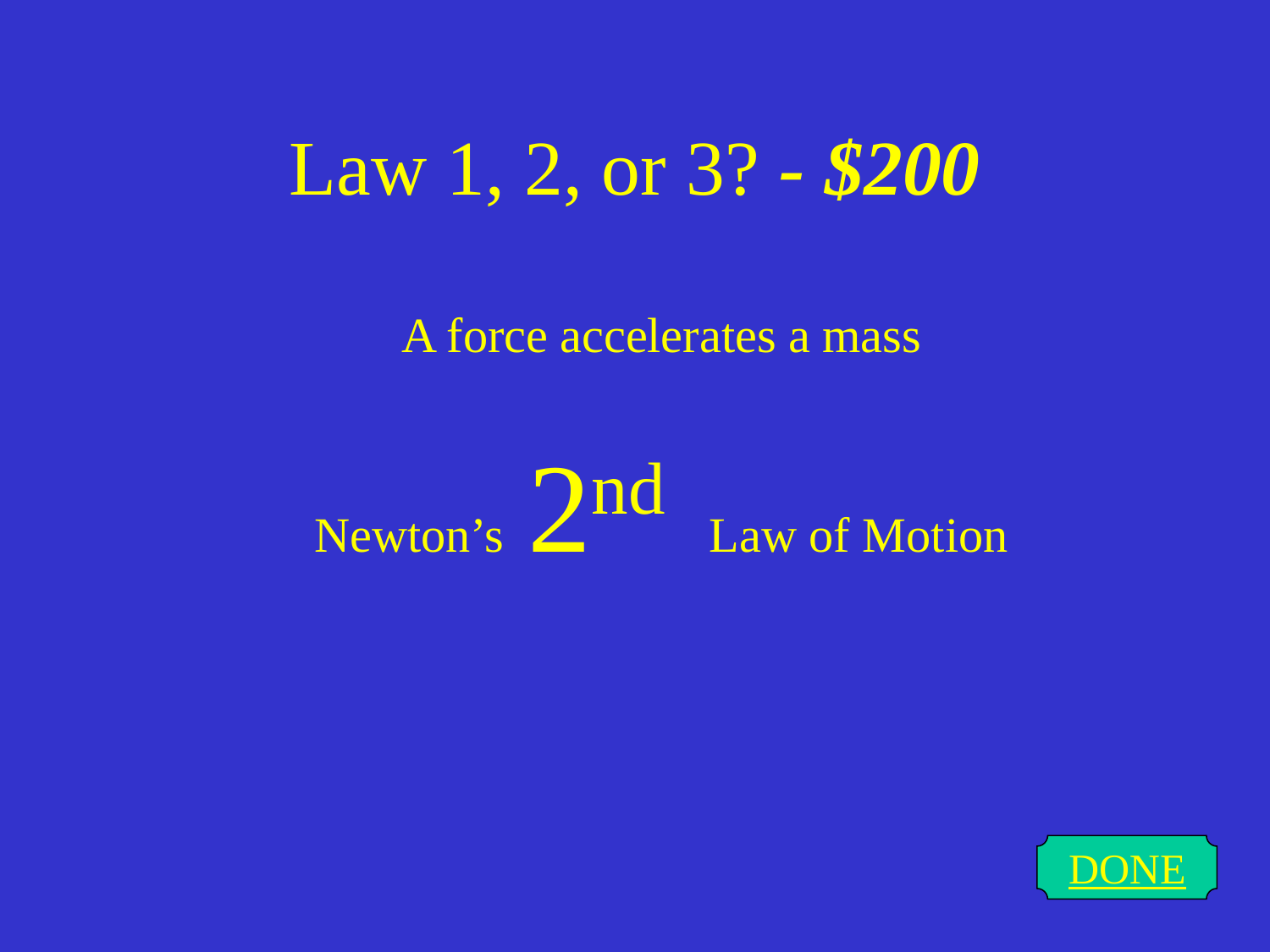

# Law 1, 2, or 3? - $200
A force accelerates a mass
Newton’s  2nd  Law of Motion

DONE